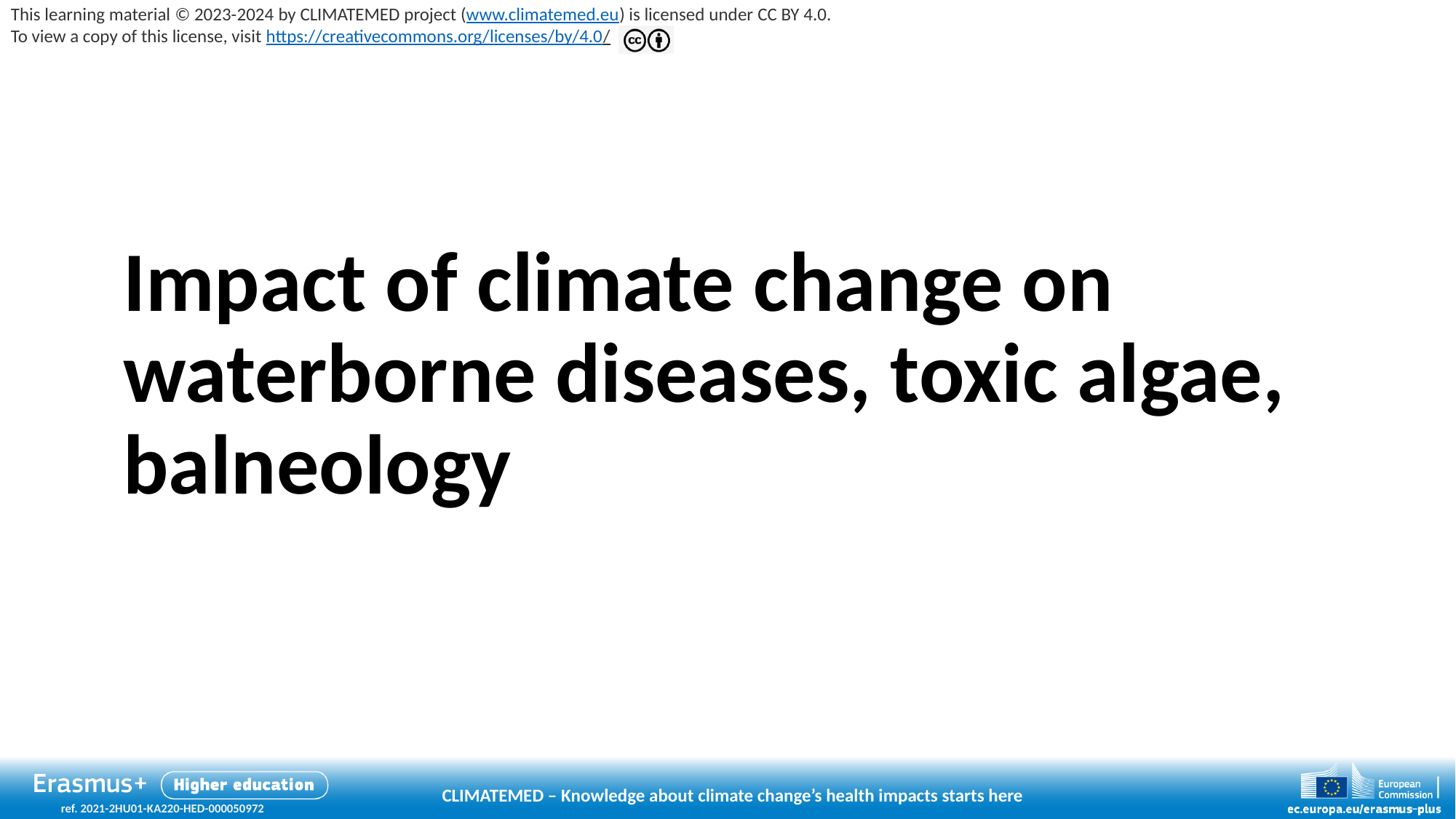

# Impact of climate change on waterborne diseases, toxic algae, balneology